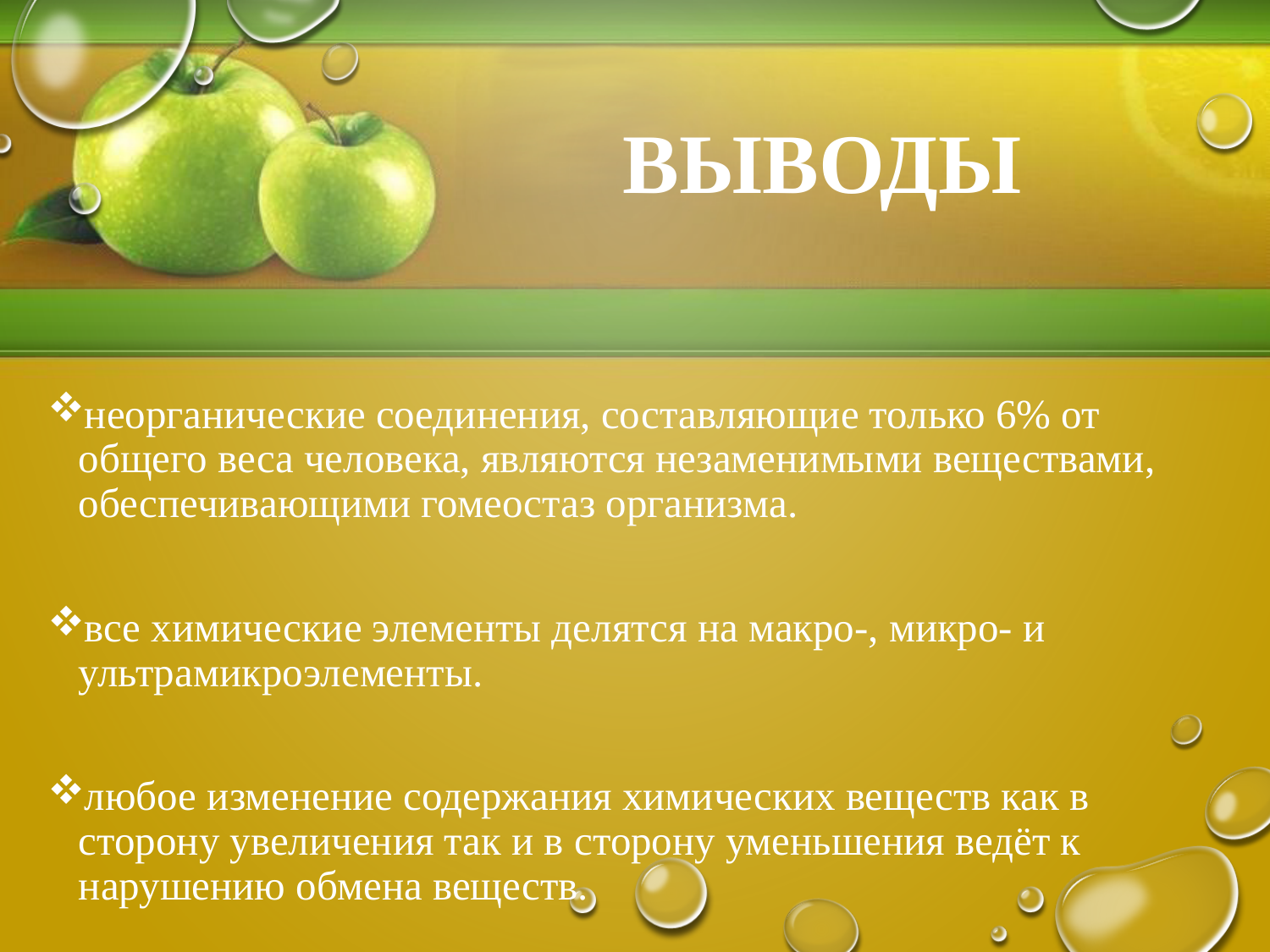

# Выводы
неорганические соединения, составляющие только 6% от общего веса человека, являются незаменимыми веществами, обеспечивающими гомеостаз организма.

все химические элементы делятся на макро-, микро- и ультрамикроэлементы.

любое изменение содержания химических веществ как в сторону увеличения так и в сторону уменьшения ведёт к нарушению обмена веществ.